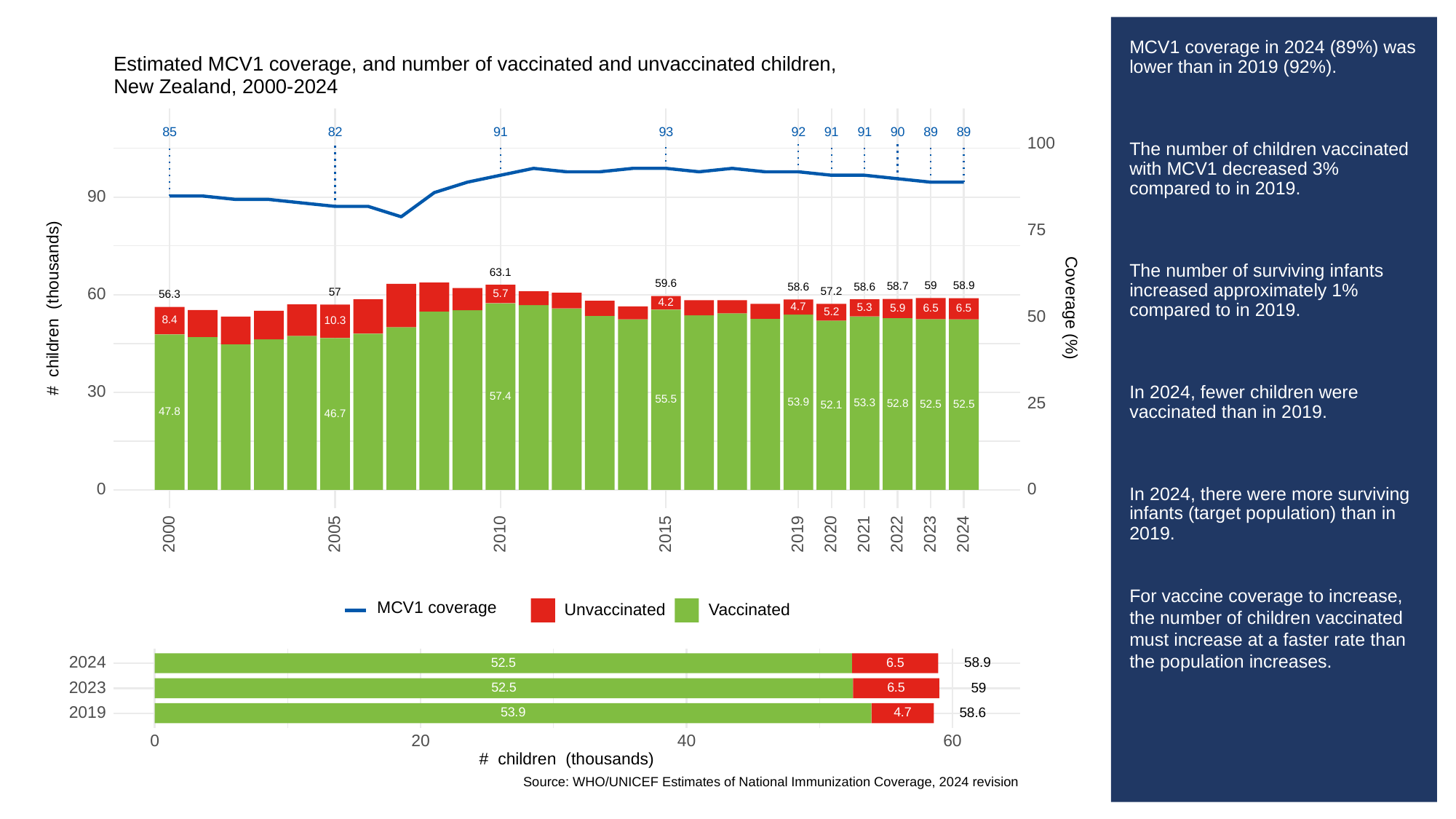

# MCV1 coverage in 2024 (89%) was lower than in 2019 (92%).

The number of children vaccinated with MCV1 decreased 3% compared to in 2019.

The number of surviving infants increased approximately 1% compared to in 2019.

In 2024, fewer children were vaccinated than in 2019.

In 2024, there were more surviving infants (target population) than in 2019.

For vaccine coverage to increase, the number of children vaccinated must increase at a faster rate than the population increases.

Estimated MCV1 coverage, and number of vaccinated and unvaccinated children,
New Zealand, 2000-2024

93
85
82
91
92
91
91
90
89
89
100

90

75

63.1
59.6
59
58.9

58.7
58.6
58.6

57.2

57
60
5.7
56.3

4.2

#  children  (thousands)
Coverage (%)

4.7

5.3

5.9
6.5

6.5

5.2

50

8.4

10.3

30

57.4
55.5
25
53.9
53.3
52.8
52.5
52.5
52.1
47.8
46.7

0
0

2023
2000
2005
2010
2015
2019
2020
2021
2022
2024

MCV1 coverage
Unvaccinated
Vaccinated

2024
58.9
52.5
6.5

2023
59
52.5
6.5

2019
58.6
53.9
4.7

0
20
40
60
#  children  (thousands)
Source: WHO/UNICEF Estimates of National Immunization Coverage, 2024 revision